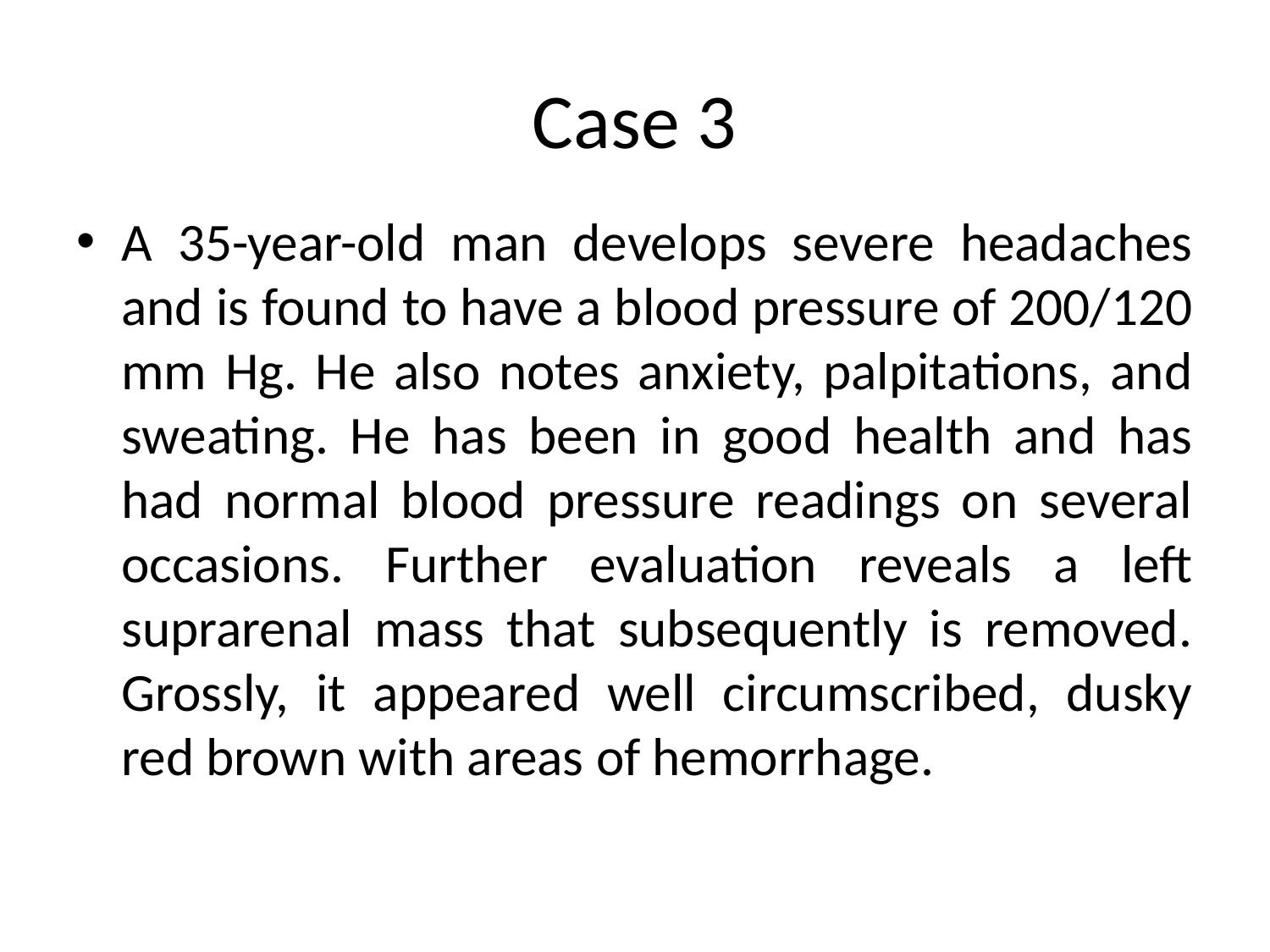

# Case 3
A 35-year-old man develops severe headaches and is found to have a blood pressure of 200/120 mm Hg. He also notes anxiety, palpitations, and sweating. He has been in good health and has had normal blood pressure readings on several occasions. Further evaluation reveals a left suprarenal mass that subsequently is removed. Grossly, it appeared well circumscribed, dusky red brown with areas of hemorrhage.